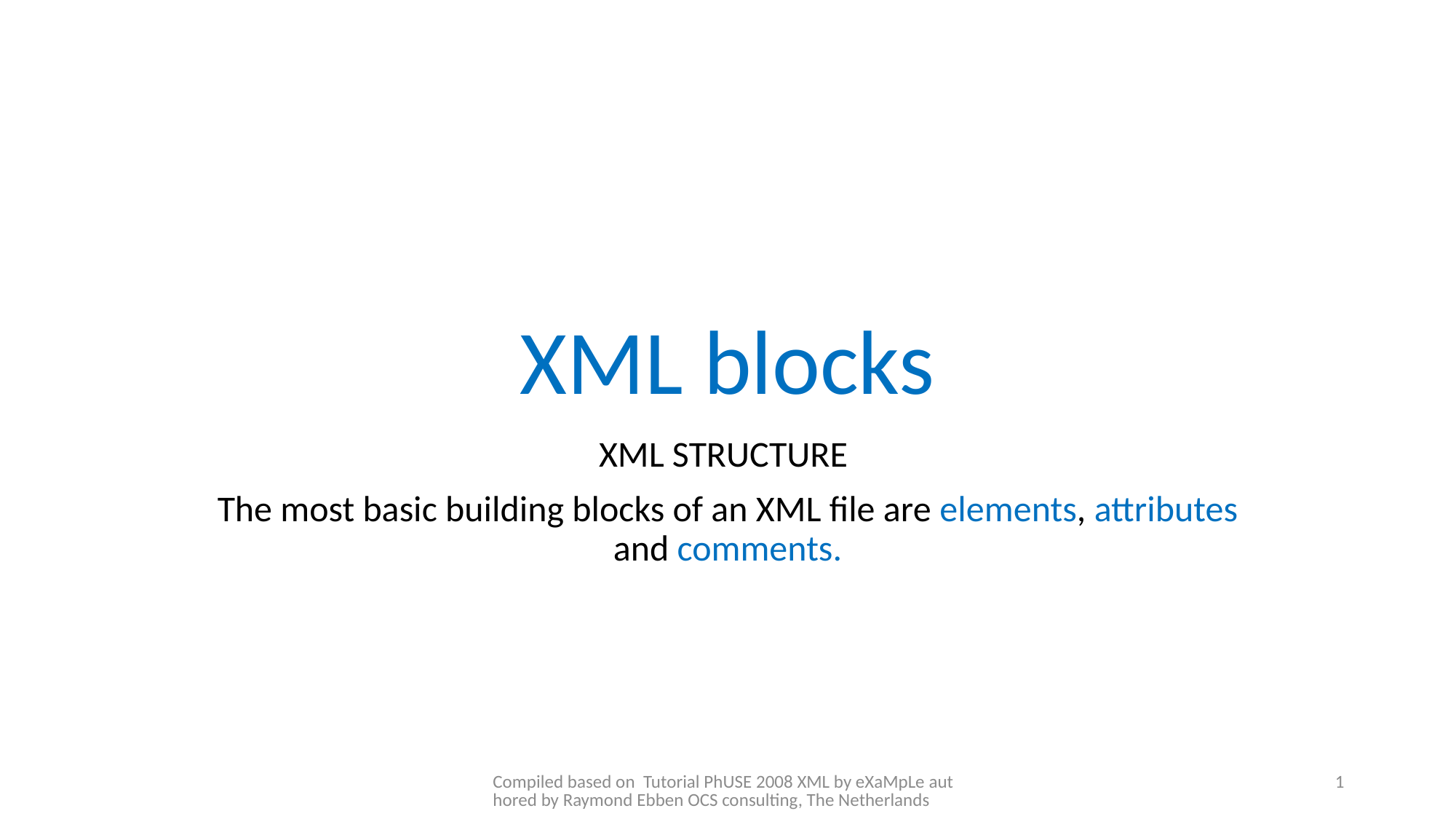

# XML blocks
 XML STRUCTURE
The most basic building blocks of an XML file are elements, attributes and comments.

Compiled based on  Tutorial PhUSE 2008 XML by eXaMpLe authored by Raymond Ebben OCS consulting, The Netherlands
1